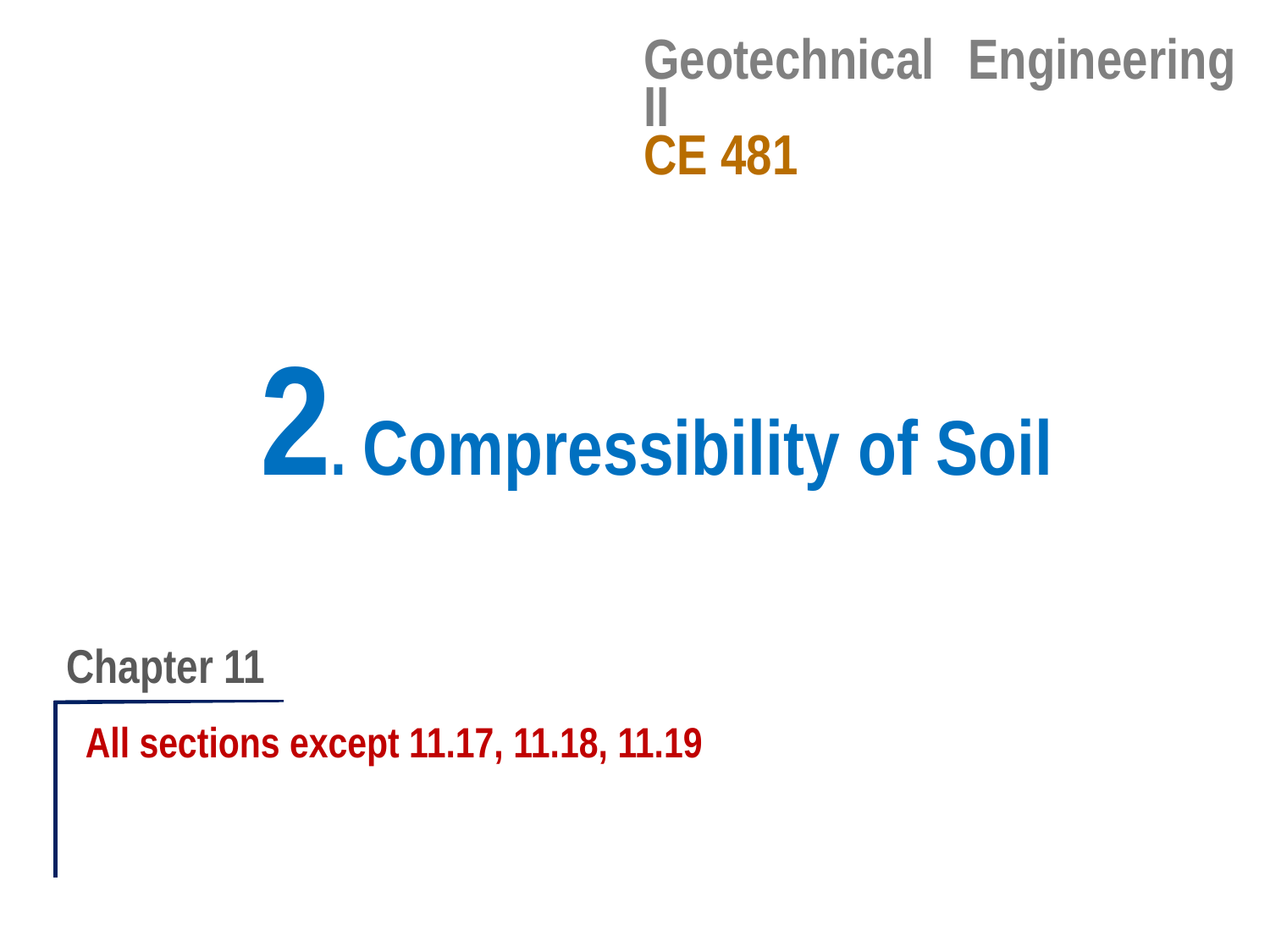

# Geotechnical Engineering II CE 481
2. Compressibility of Soil
Chapter 11
All sections except 11.17, 11.18, 11.19